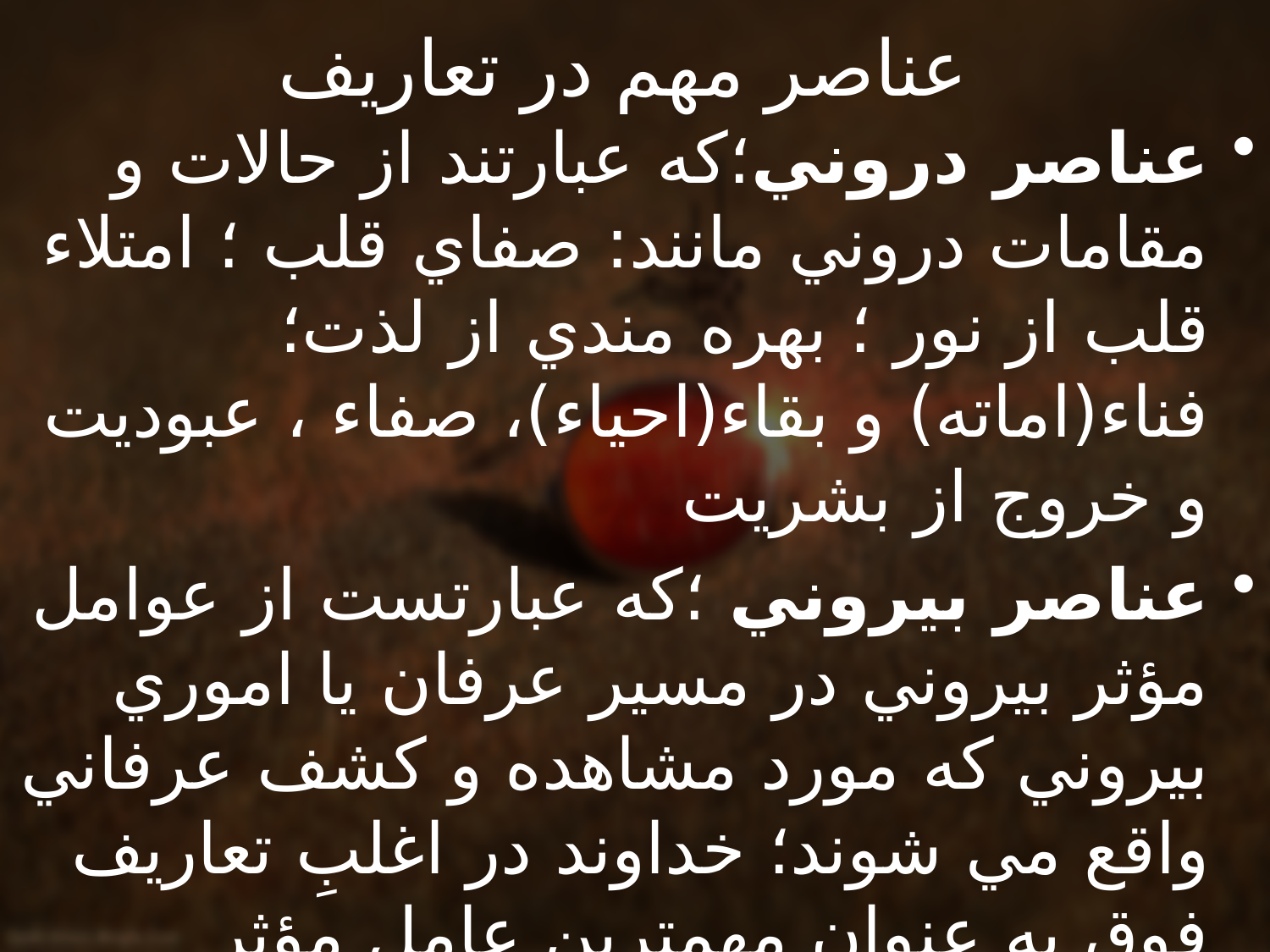

# عناصر مهم در تعاريف
عناصر دروني؛که عبارتند از حالات و مقامات دروني مانند: صفاي قلب ؛ امتلاء قلب از نور ؛ بهره مندي از لذت؛ فناء(اماته) و بقاء(احياء)، صفاء ، عبوديت و خروج از بشريت
عناصر بيروني ؛که عبارتست از عوامل مؤثر بيروني در مسير عرفان يا اموري بيروني که مورد مشاهده و کشف عرفاني واقع مي شوند؛ خداوند در اغلبِ تعاريف فوق به عنوان مهمترين عامل مؤثر بيروني، و به عنوان بالاترين موجودِ مورد مشاهده و نظر عرفاني است.